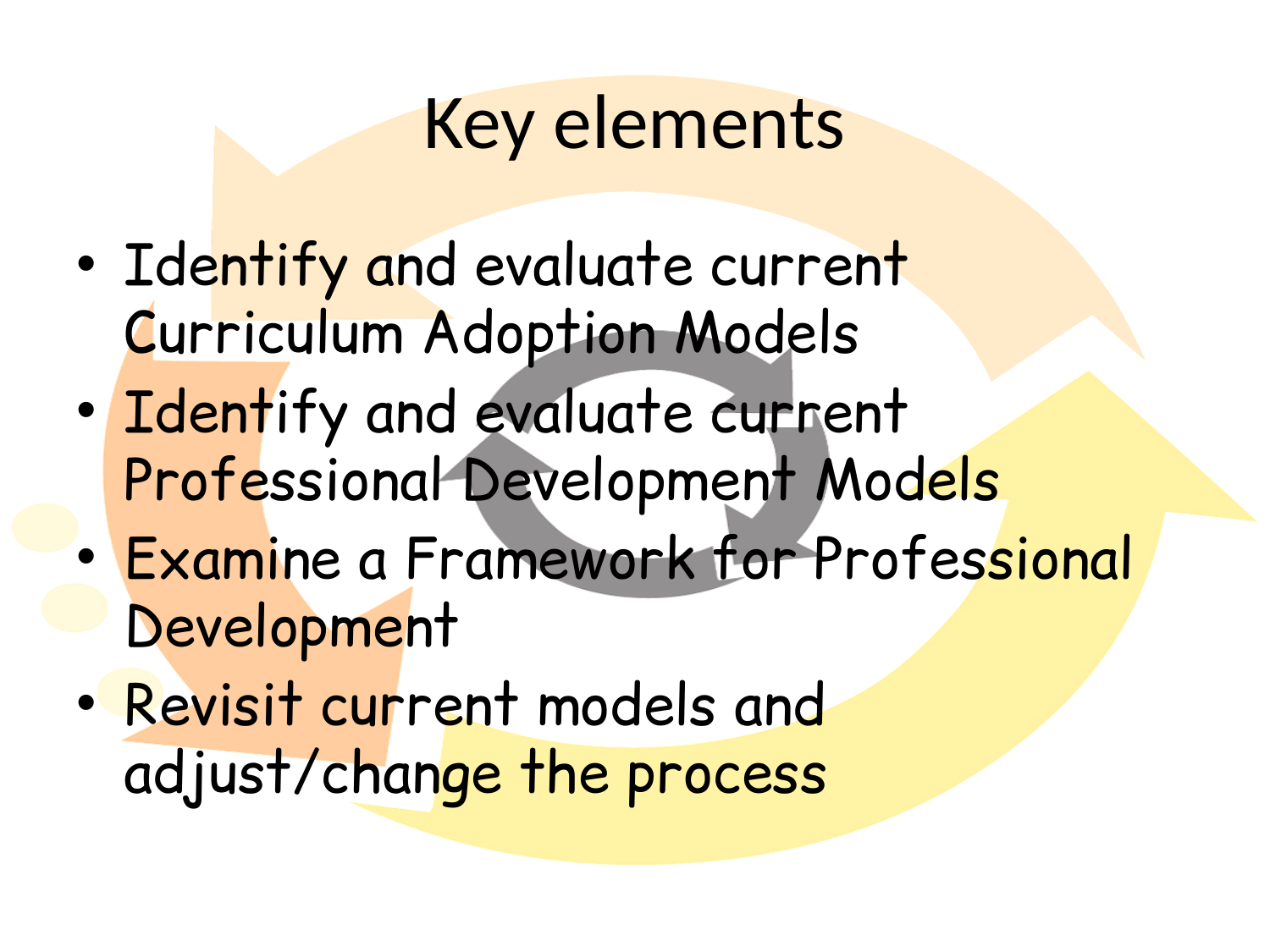

# Key elements
Identify and evaluate current Curriculum Adoption Models
Identify and evaluate current Professional Development Models
Examine a Framework for Professional Development
Revisit current models and adjust/change the process